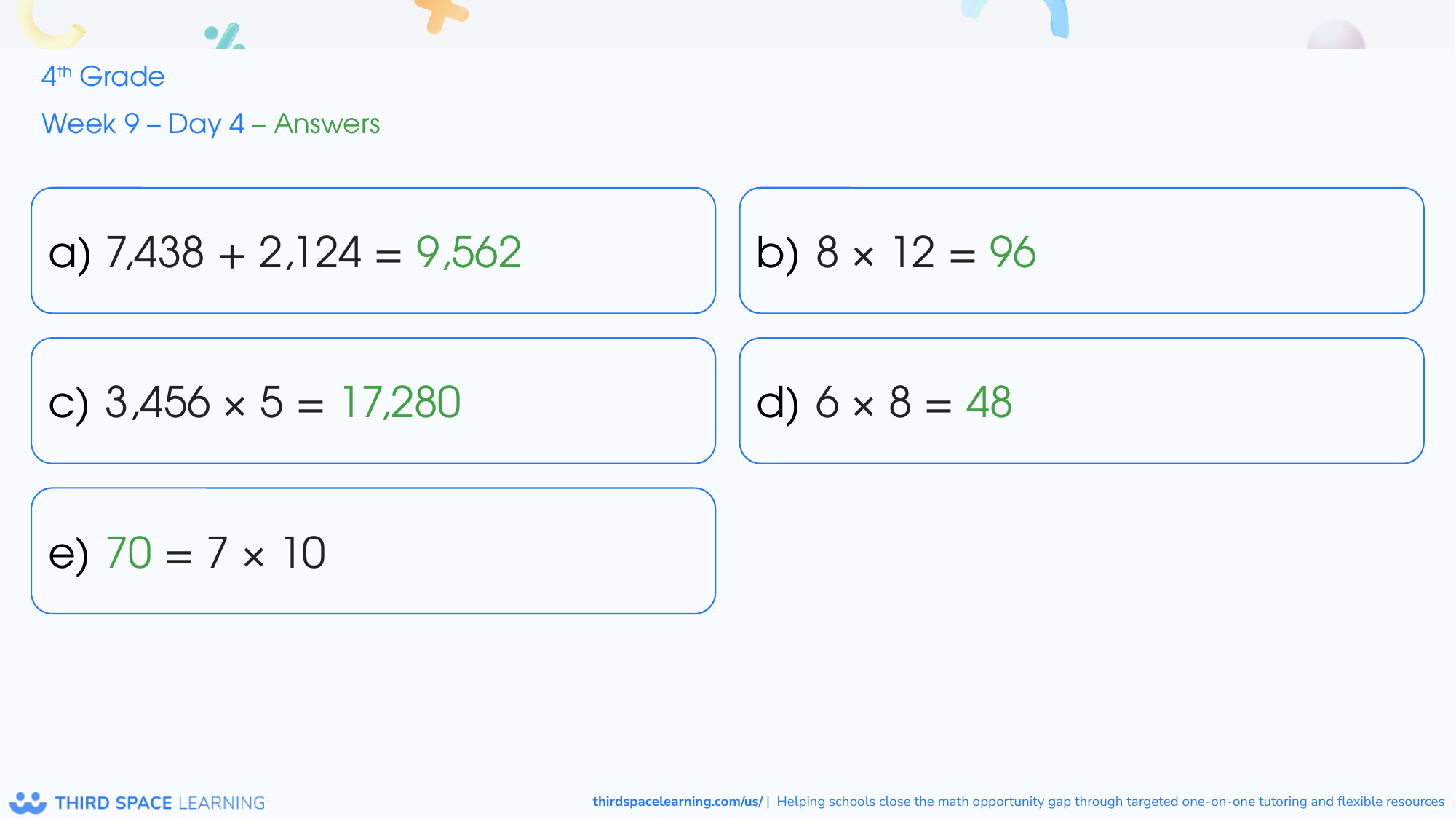

4th Grade
Week 9 – Day 4 – Answers
7,438 + 2,124 = 9,562
8 × 12 = 96
3,456 × 5 = 17,280
6 × 8 = 48
70 = 7 × 10